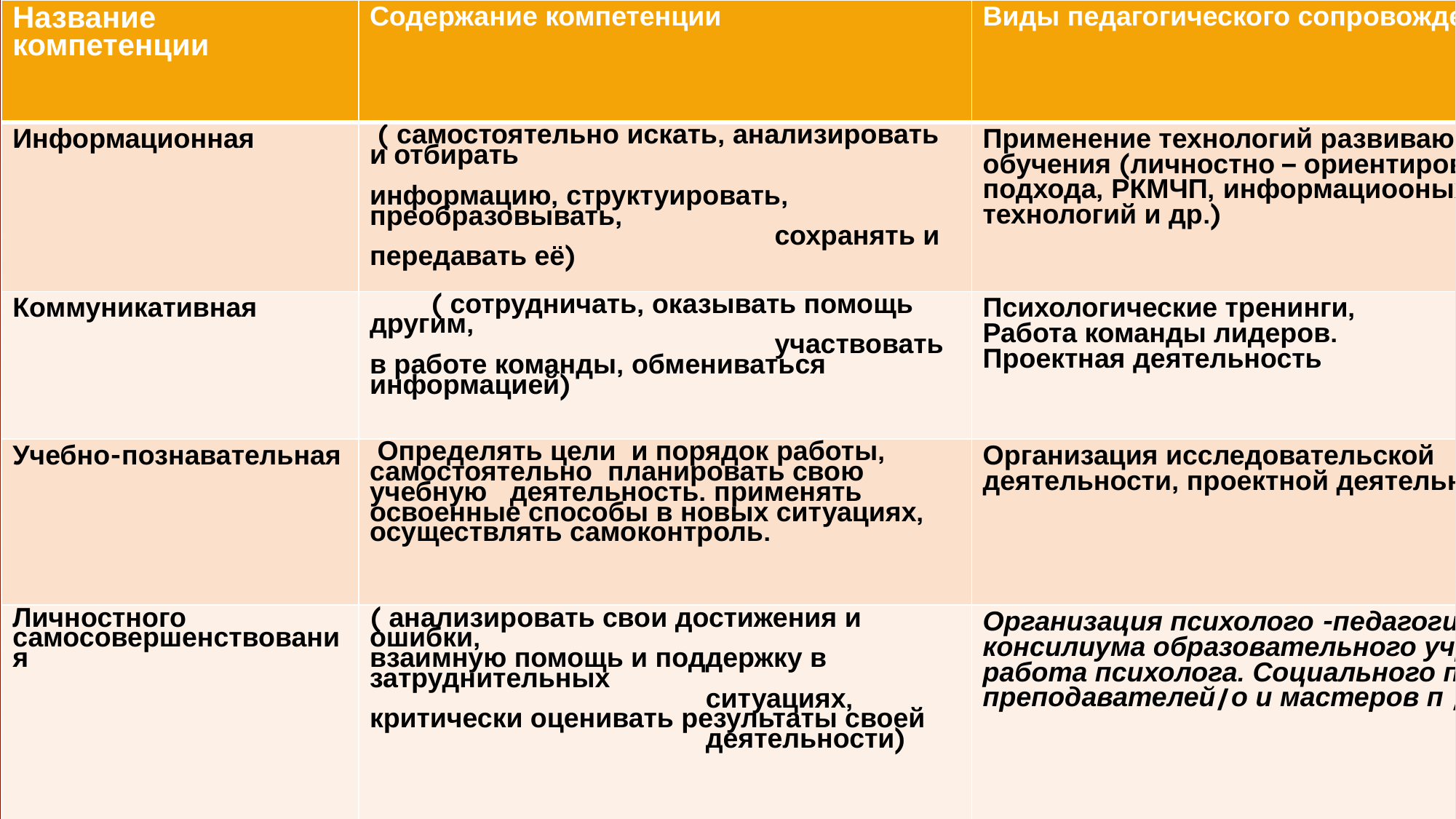

| Название компетенции | Содержание компетенции | Виды педагогического сопровождения |
| --- | --- | --- |
| Информационная | ( самостоятельно искать, анализировать и отбирать информацию, структуировать, преобразовывать, сохранять и передавать её) | Применение технологий развивающего обучения (личностно – ориентированный подхода, РКМЧП, информациооных технологий и др.) |
| Коммуникативная | ( сотрудничать, оказывать помощь другим, участвовать в работе команды, обмениваться информацией) | Психологические тренинги, Работа команды лидеров. Проектная деятельность |
| Учебно-познавательная | Определять цели и порядок работы, самостоятельно планировать свою учебную деятельность. применять освоенные способы в новых ситуациях, осуществлять самоконтроль. | Организация исследовательской деятельности, проектной деятельности. |
| Личностного самосовершенствования | ( анализировать свои достижения и ошибки, взаимную помощь и поддержку в затруднительных ситуациях, критически оценивать результаты своей деятельности) | Организация психолого -педагогического консилиума образовательного учреждения, работа психолога. Социального педагога преподавателей/о и мастеров п /о |